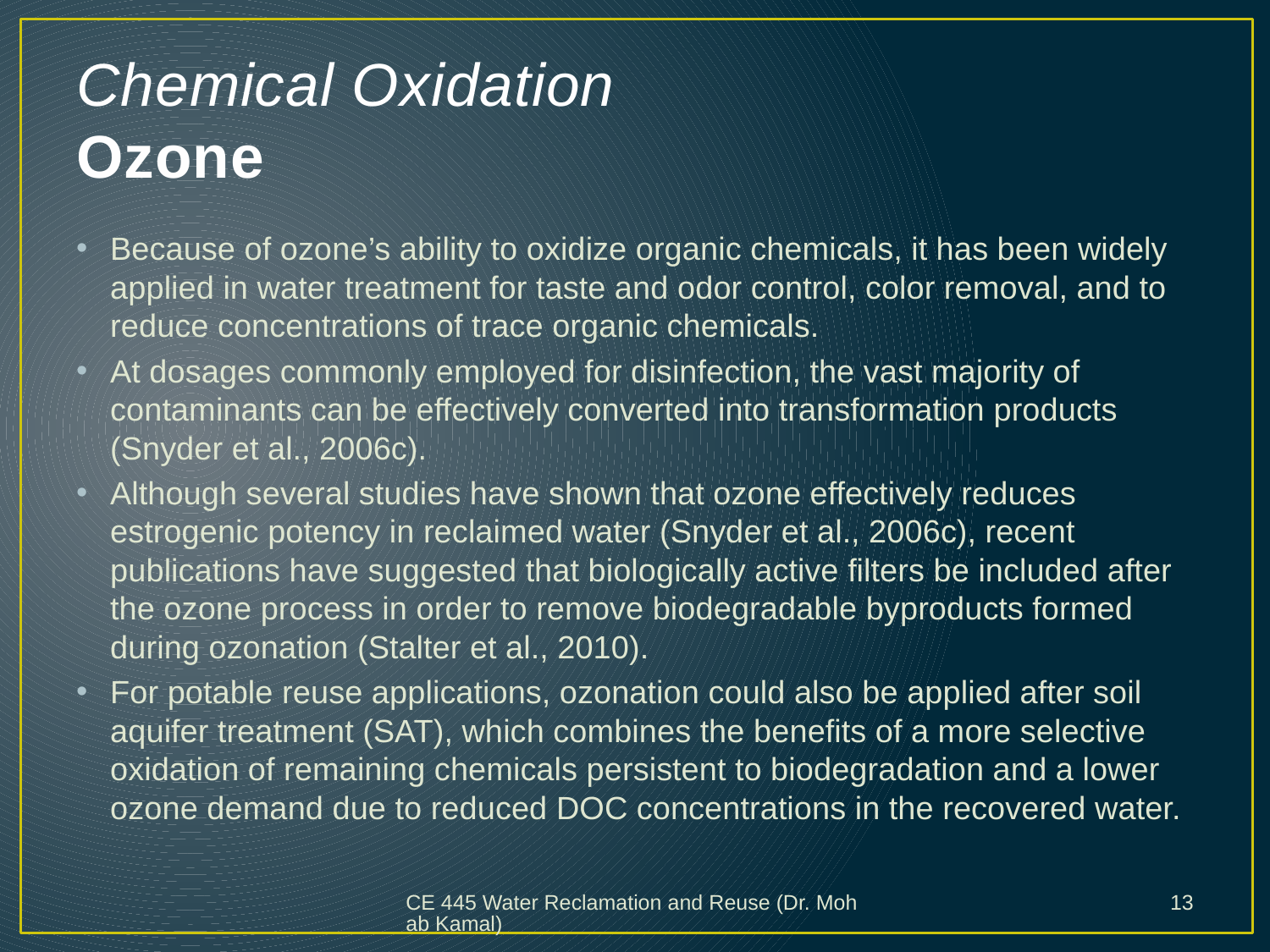

# Chemical Oxidation Ozone
Because of ozone’s ability to oxidize organic chemicals, it has been widely applied in water treatment for taste and odor control, color removal, and to reduce concentrations of trace organic chemicals.
At dosages commonly employed for disinfection, the vast majority of contaminants can be effectively converted into transformation products (Snyder et al., 2006c).
Although several studies have shown that ozone effectively reduces estrogenic potency in reclaimed water (Snyder et al., 2006c), recent publications have suggested that biologically active filters be included after the ozone process in order to remove biodegradable byproducts formed during ozonation (Stalter et al., 2010).
For potable reuse applications, ozonation could also be applied after soil aquifer treatment (SAT), which combines the benefits of a more selective oxidation of remaining chemicals persistent to biodegradation and a lower ozone demand due to reduced DOC concentrations in the recovered water.
CE 445 Water Reclamation and Reuse (Dr. Mohab Kamal)
13